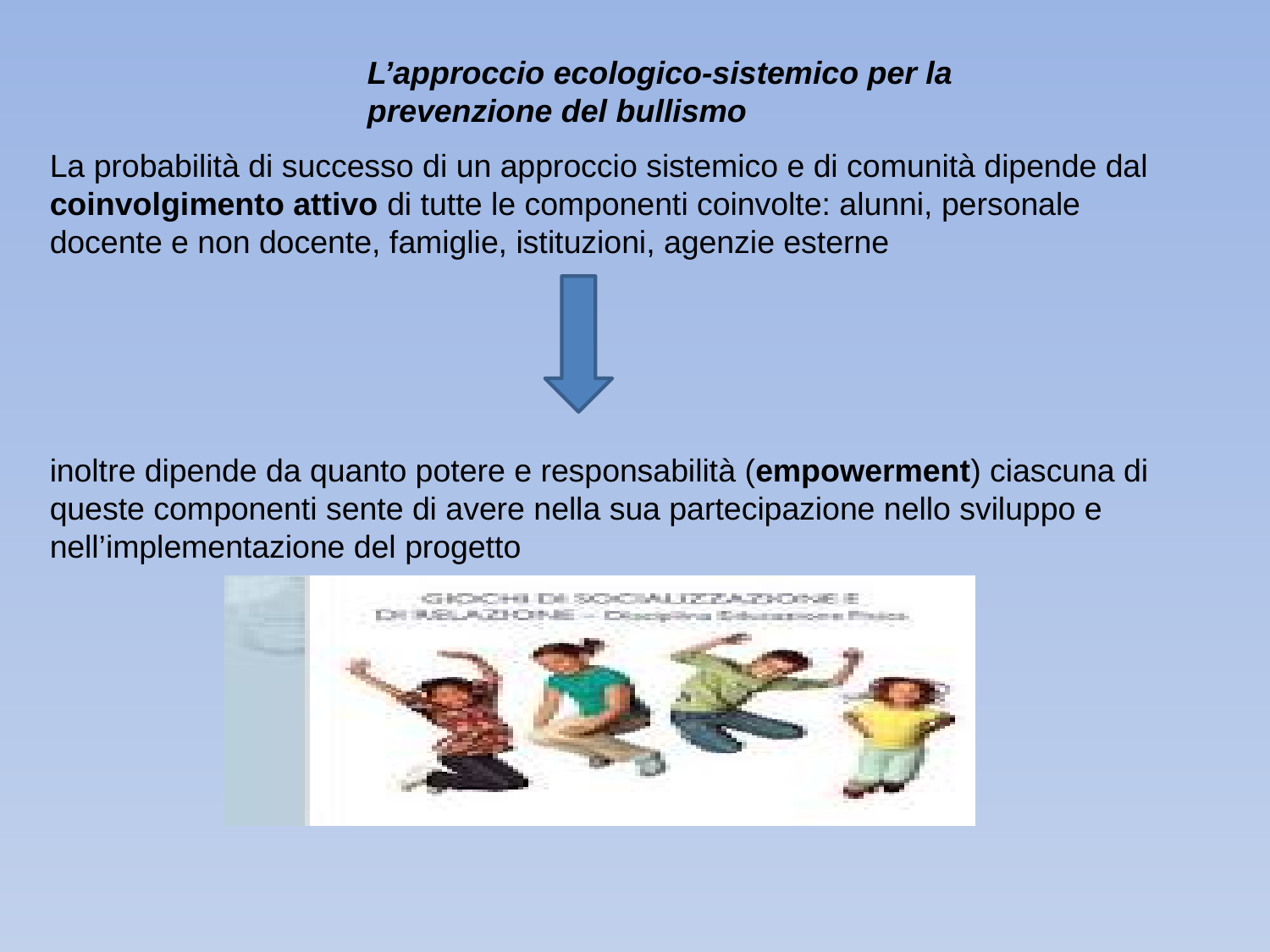

L’approccio ecologico-sistemico per la prevenzione del bullismo
La probabilità di successo di un approccio sistemico e di comunità dipende dal coinvolgimento attivo di tutte le componenti coinvolte: alunni, personale docente e non docente, famiglie, istituzioni, agenzie esterne

inoltre dipende da quanto potere e responsabilità (empowerment) ciascuna di queste componenti sente di avere nella sua partecipazione nello sviluppo e nell’implementazione del progetto